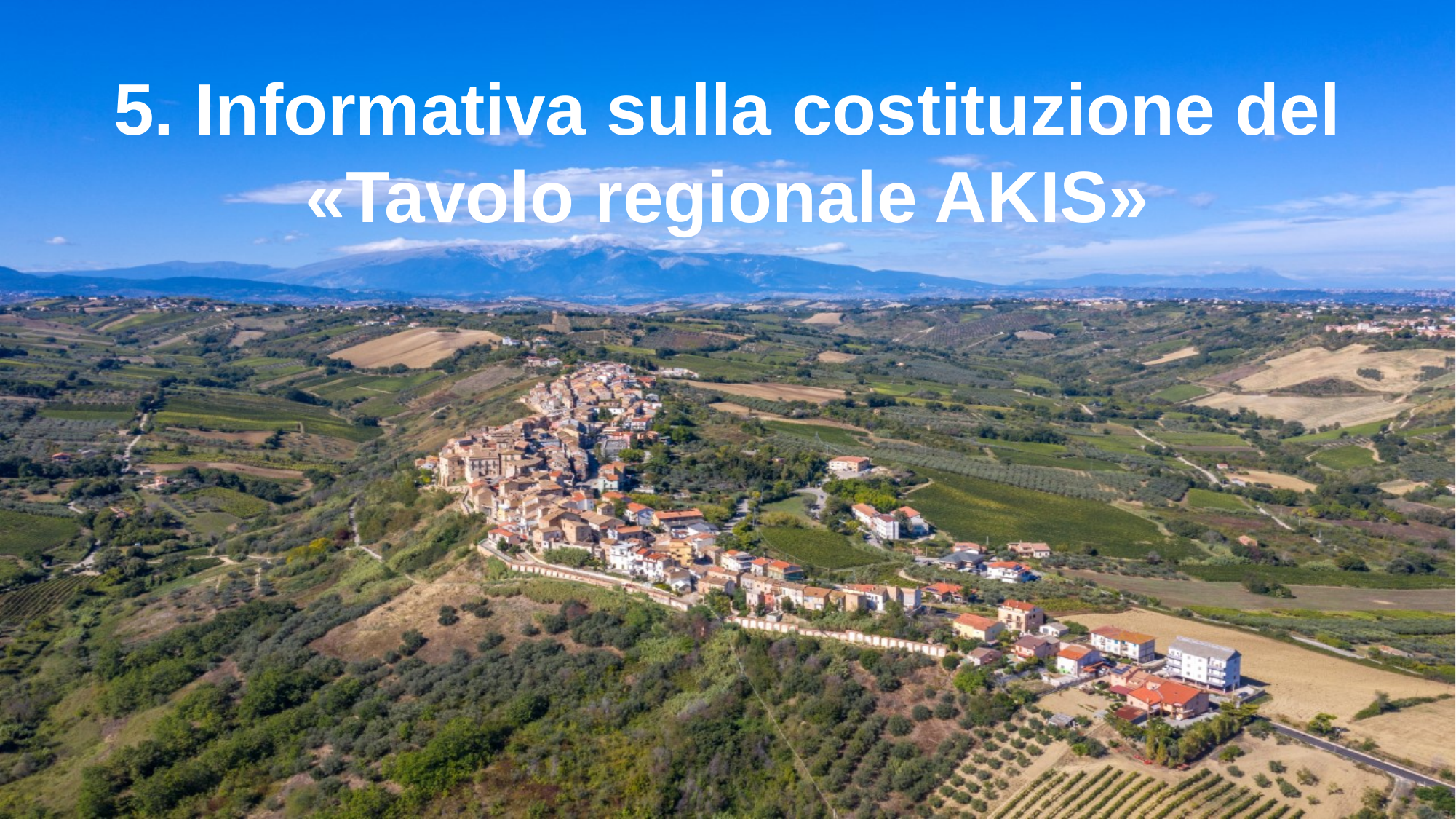

5. Informativa sulla costituzione del «Tavolo regionale AKIS»